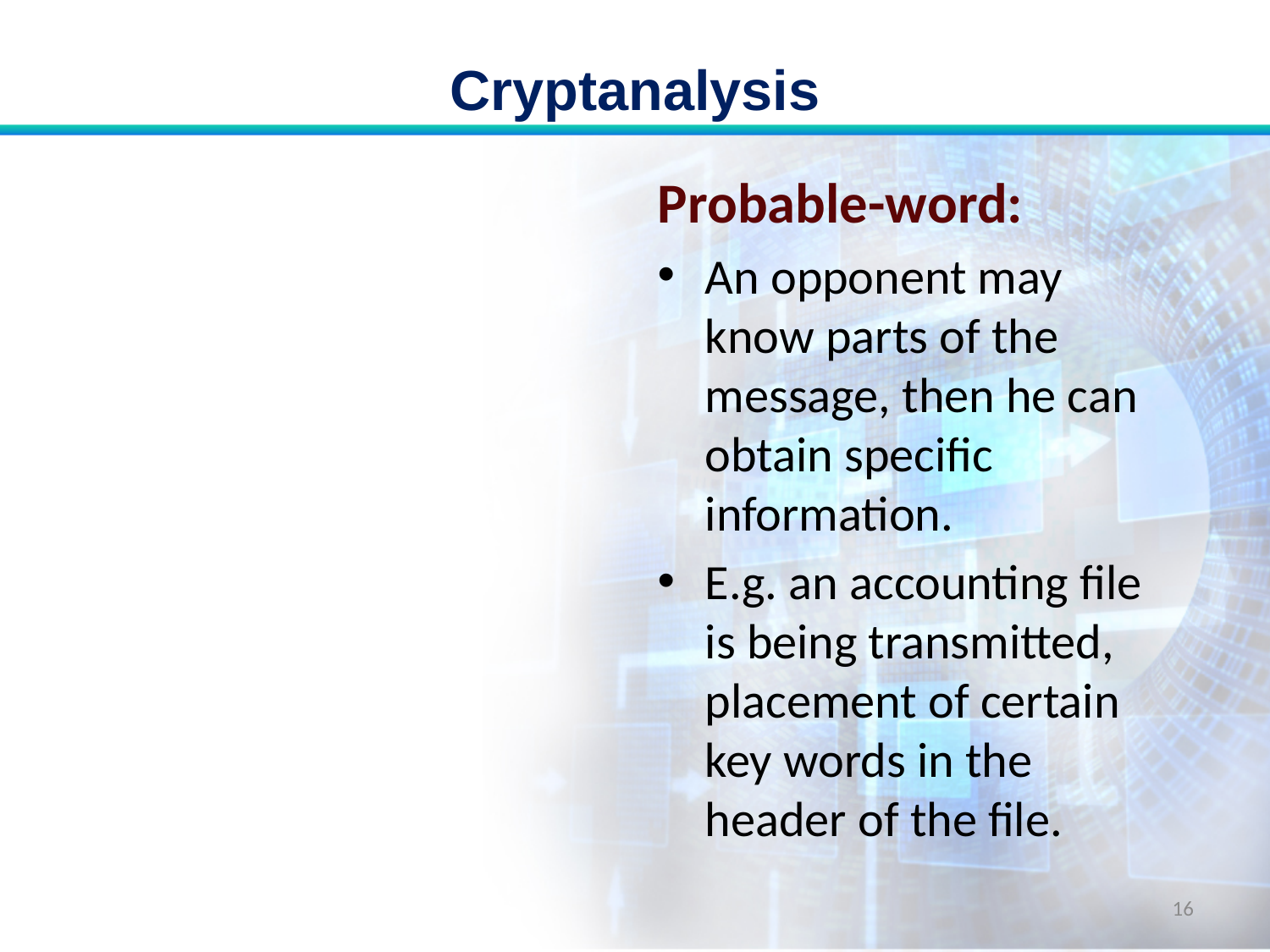

# Cryptanalysis
Probable-word:
An opponent may know parts of the message, then he can obtain specific information.
E.g. an accounting file is being transmitted, placement of certain key words in the header of the file.

16